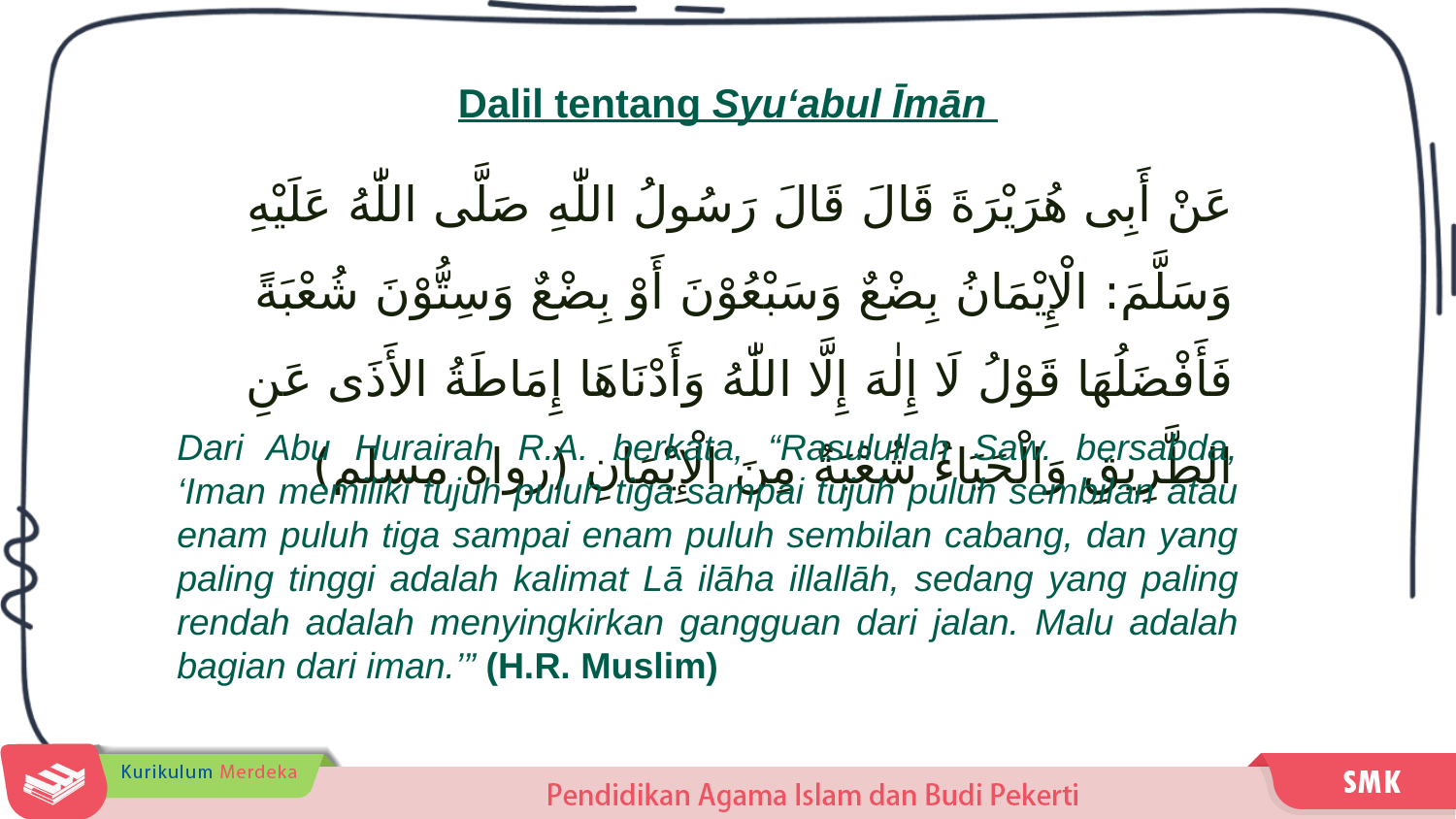

Dalil tentang Syu‘abul Īmān
عَنْ أَبِى هُرَيْرَةَ قَالَ قَالَ رَسُولُ اللّٰهِ صَلَّى اللّٰهُ عَلَيْهِ وَسَلَّمَ: الْإِيْمَانُ بِضْعٌ وَسَبْعُوْنَ أَوْ بِضْعٌ وَسِتُّوْنَ شُعْبَةً فَأَفْضَلُهَا قَوْلُ لَا إِلٰهَ إِلَّا اللّٰهُ وَأَدْنَاهَا إِمَاطَةُ الأَذَى عَنِ الطَّرِيقِ وَالْحَيَاءُ شُعْبَةٌ مِنَ الْإِيْمَانِ (رواه مسلم)
Dari Abu Hurairah R.A. berkata, “Rasulullah Saw. bersabda, ‘Iman memiliki tujuh puluh tiga sampai tujuh puluh sembilan atau enam puluh tiga sampai enam puluh sembilan cabang, dan yang paling tinggi adalah kalimat Lā ilāha illallāh, sedang yang paling rendah adalah menyingkirkan gangguan dari jalan. Malu adalah bagian dari iman.’” (H.R. Muslim)